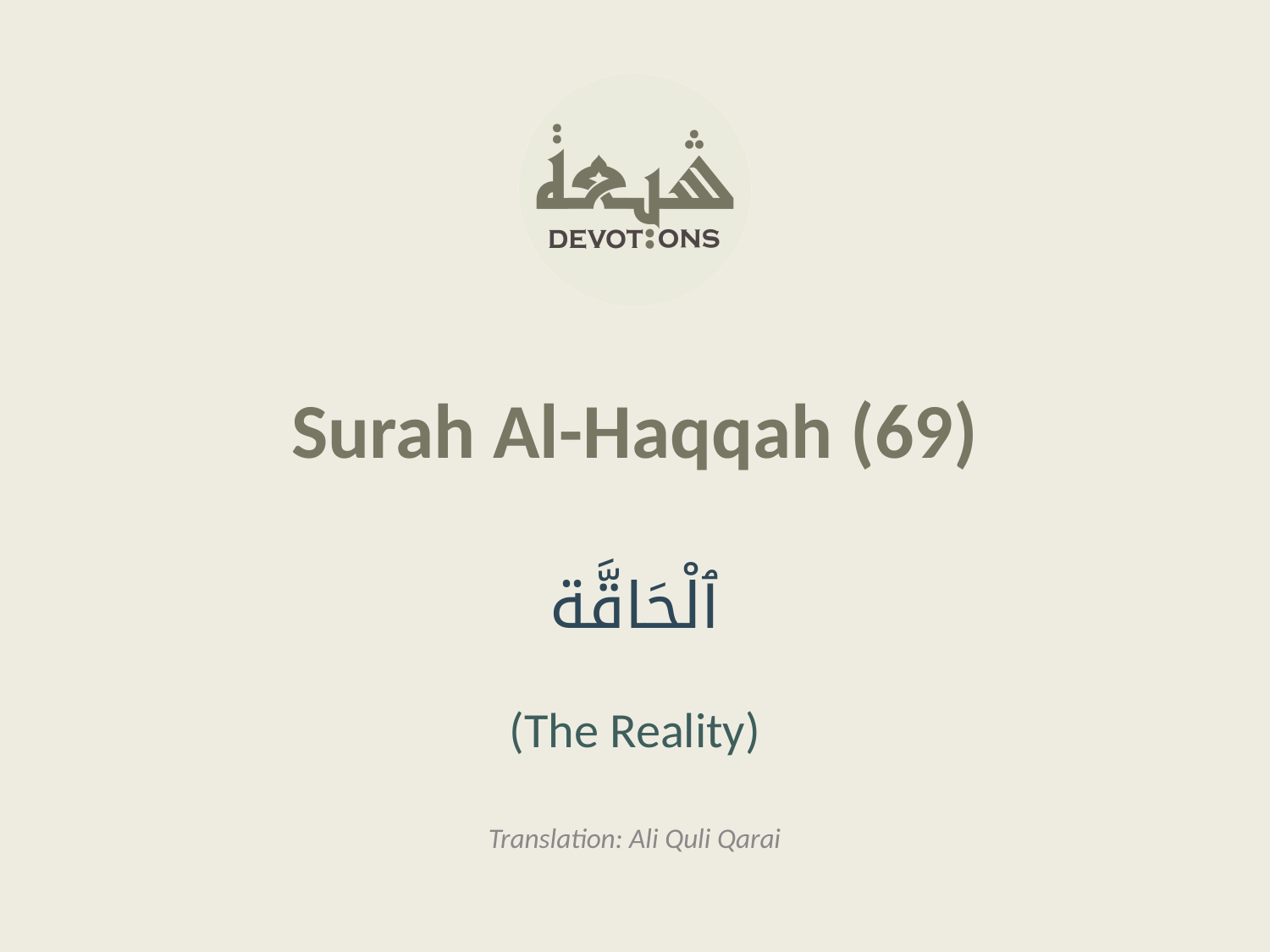

Surah Al-Haqqah (69)
ٱلْحَاقَّة
(The Reality)
Translation: Ali Quli Qarai